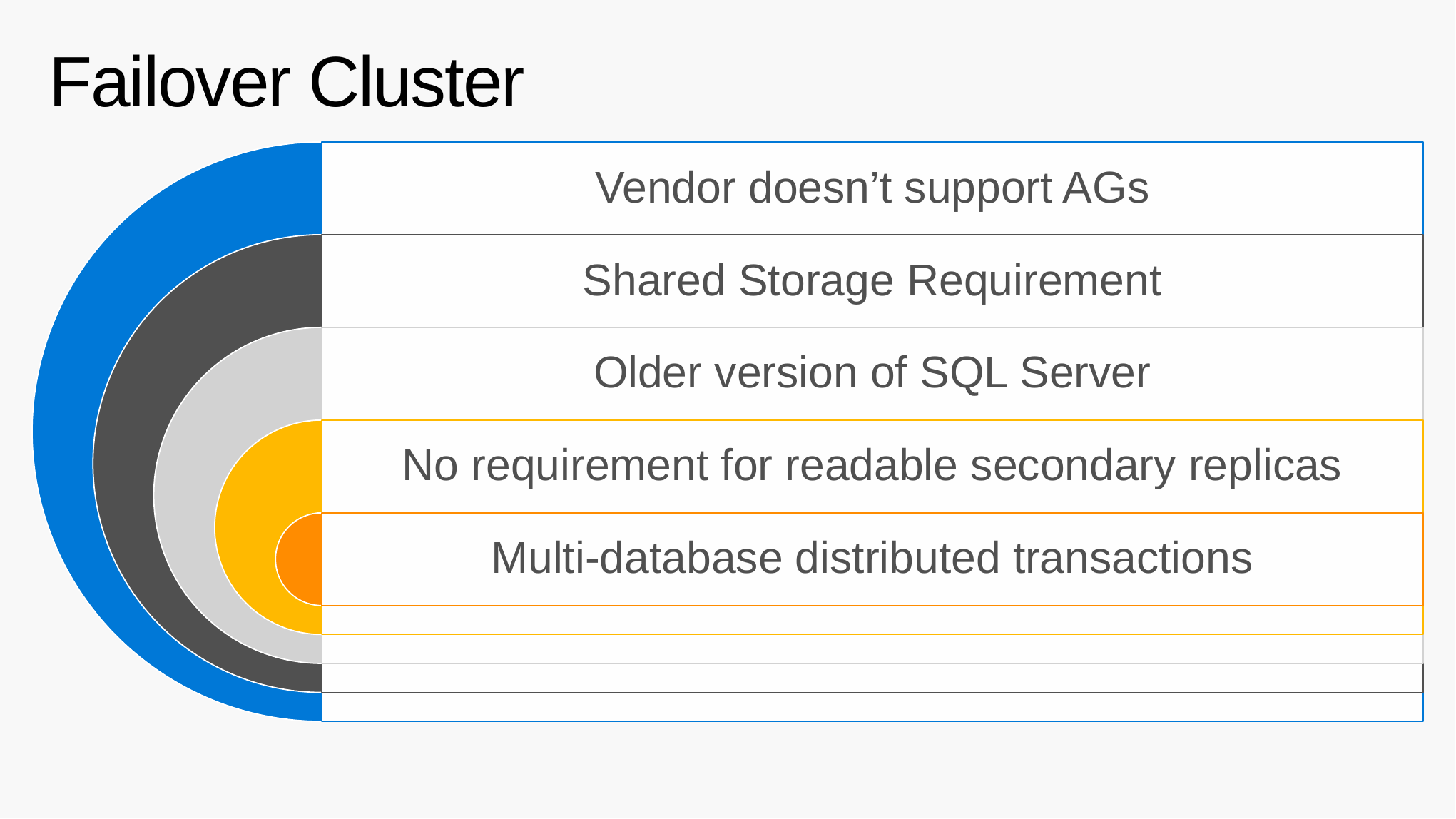

# Failover Cluster
Vendor doesn’t support AGs
Shared Storage Requirement
Older version of SQL Server
No requirement for readable secondary replicas
Multi-database distributed transactions